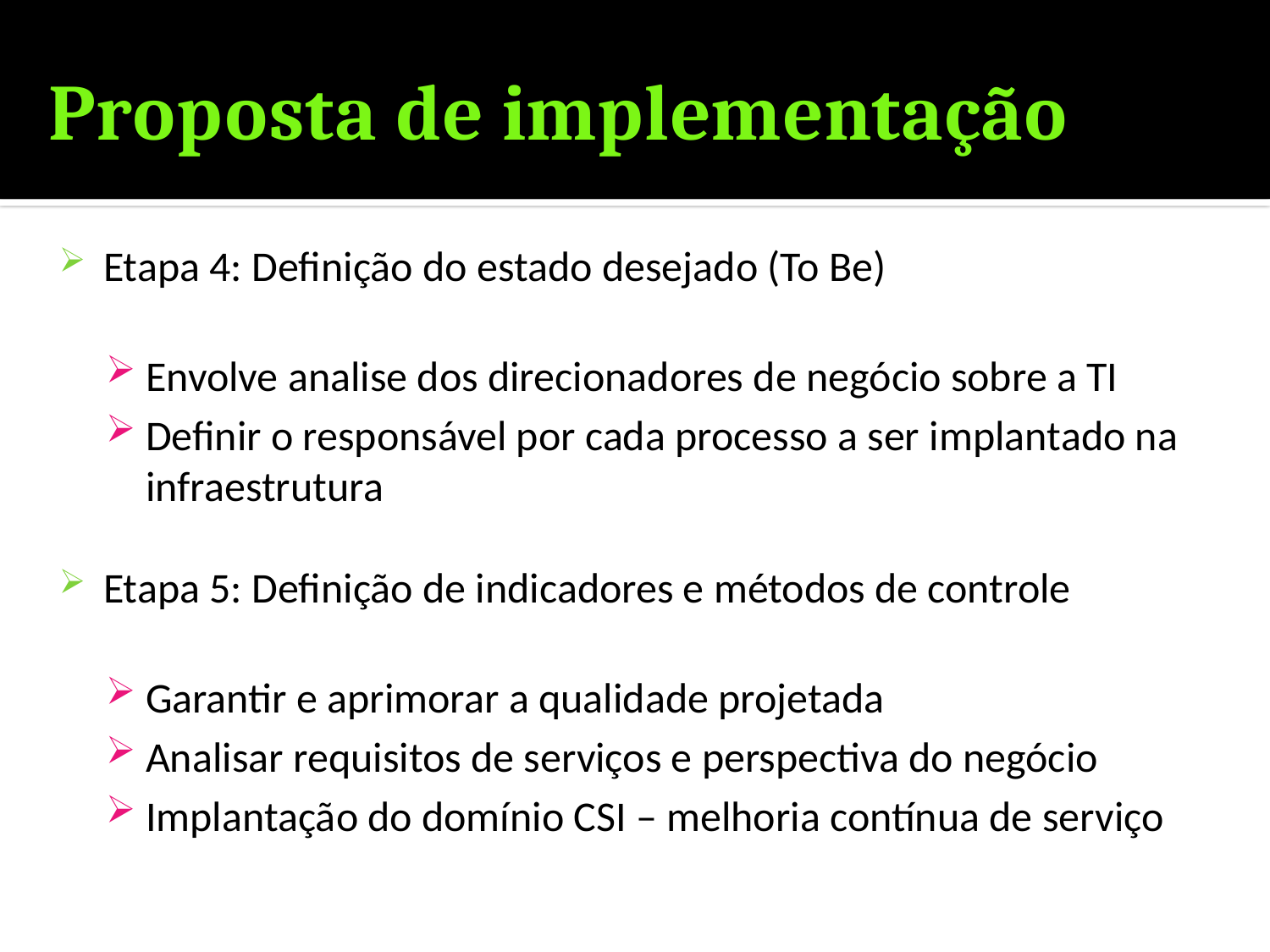

# Proposta de implementação
Etapa 4: Definição do estado desejado (To Be)

Envolve analise dos direcionadores de negócio sobre a TI
Definir o responsável por cada processo a ser implantado na infraestrutura

Etapa 5: Definição de indicadores e métodos de controle

Garantir e aprimorar a qualidade projetada
Analisar requisitos de serviços e perspectiva do negócio
Implantação do domínio CSI – melhoria contínua de serviço